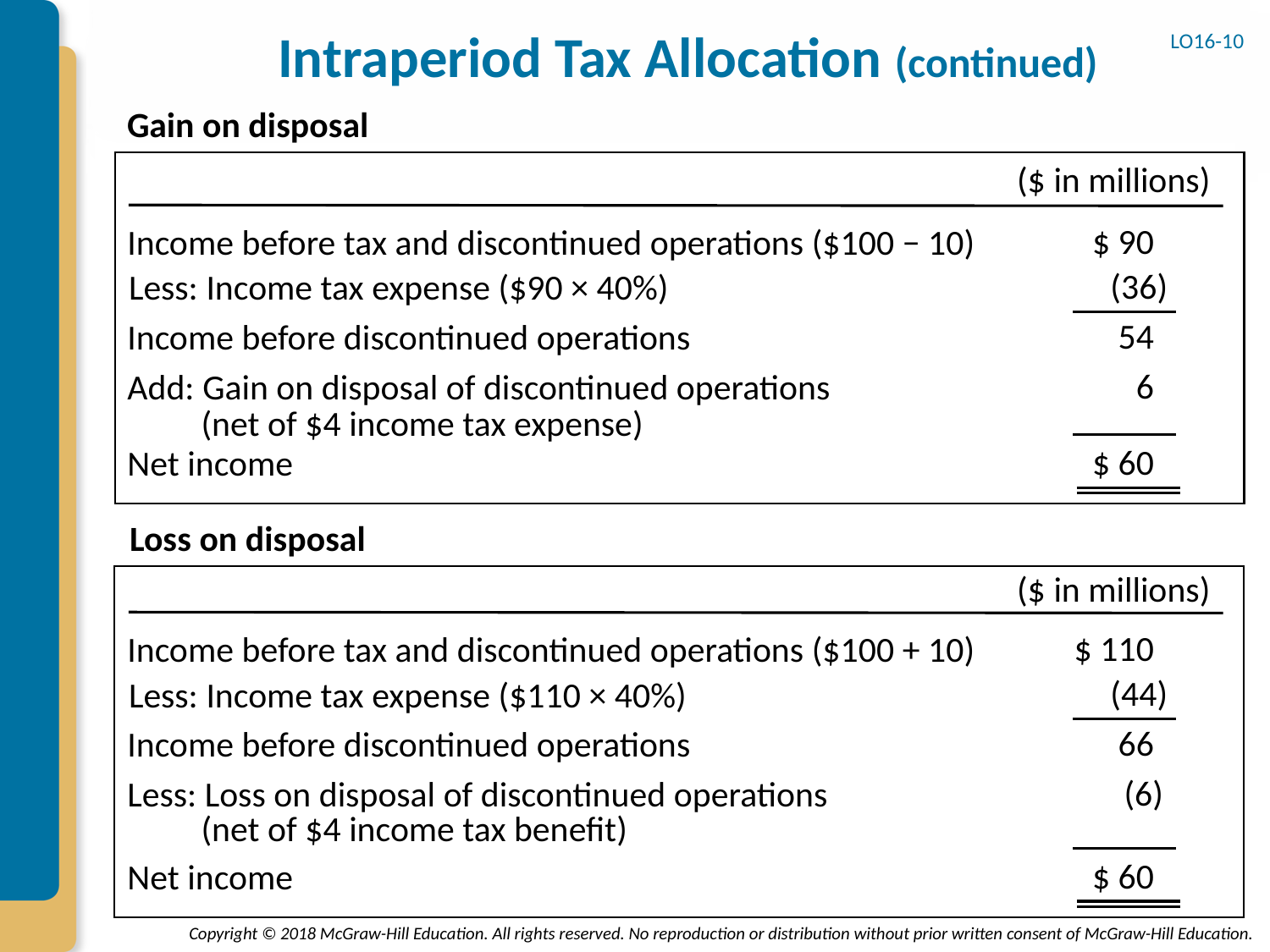

# Intraperiod Tax Allocation (continued)
LO16-10
Gain on disposal
($ in millions)

$ 90
Income before tax and discontinued operations ($100 − 10)
(36)
Less: Income tax expense ($90 × 40%)
54
Income before discontinued operations
6
Add: Gain on disposal of discontinued operations
         (net of $4 income tax expense)
$ 60
Net income
Loss on disposal
($ in millions)

$ 110
Income before tax and discontinued operations ($100 + 10)
(44)
Less: Income tax expense ($110 × 40%)
66
Income before discontinued operations
(6)
Less: Loss on disposal of discontinued operations
         (net of $4 income tax benefit)
$ 60
Net income